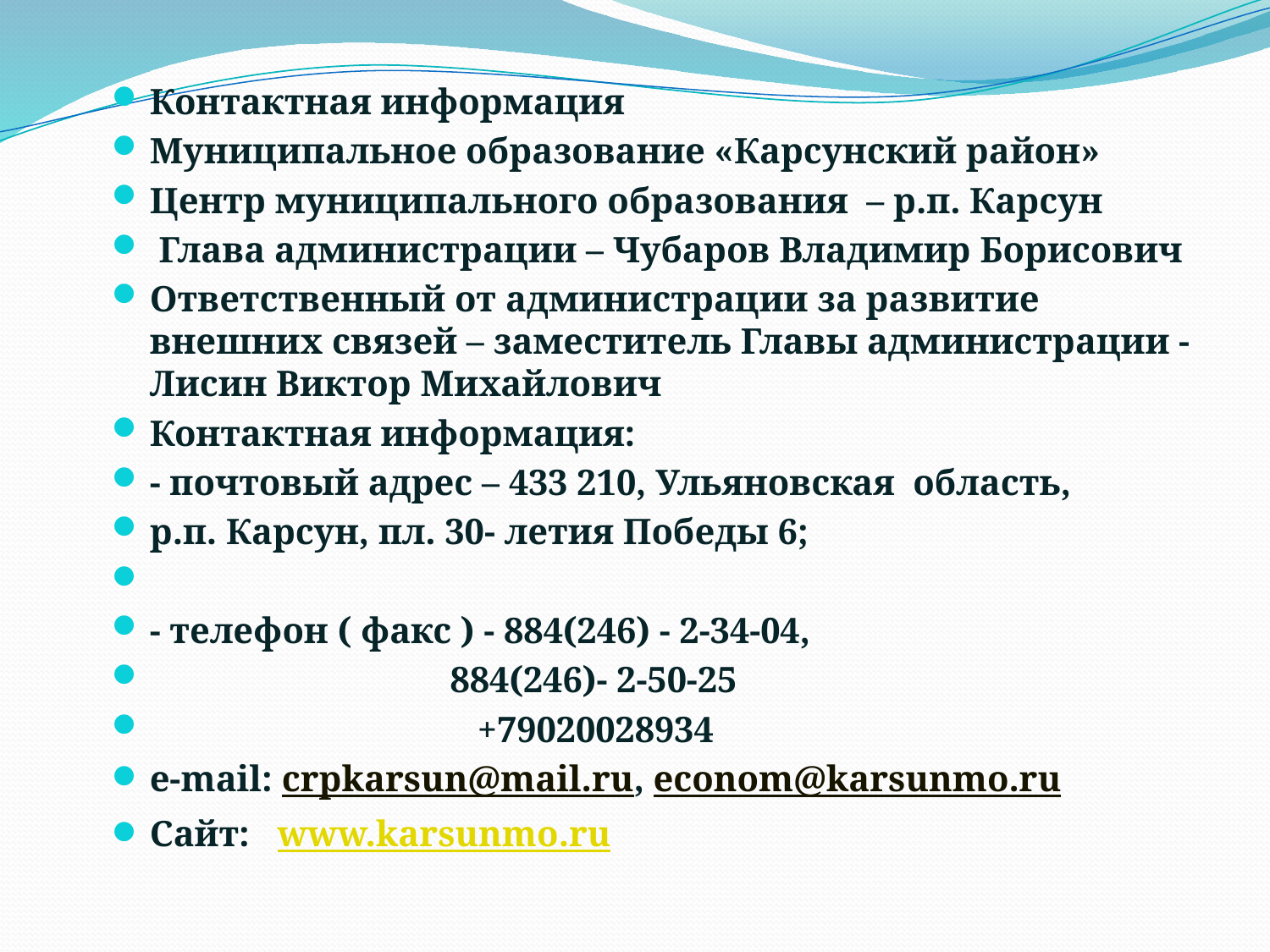

Контактная информация
Муниципальное образование «Карсунский район»
Центр муниципального образования  – р.п. Карсун
 Глава администрации – Чубаров Владимир Борисович
Ответственный от администрации за развитие внешних связей – заместитель Главы администрации - Лисин Виктор Михайлович
Контактная информация:
- почтовый адрес – 433 210, Ульяновская  область,
р.п. Карсун, пл. 30- летия Победы 6;

- телефон ( факс ) - 884(246) - 2-34-04,
                                 884(246)- 2-50-25
                                    +79020028934
e-mail: crpkarsun@mail.ru, econom@karsunmo.ru
Сайт:   www.karsunmo.ru